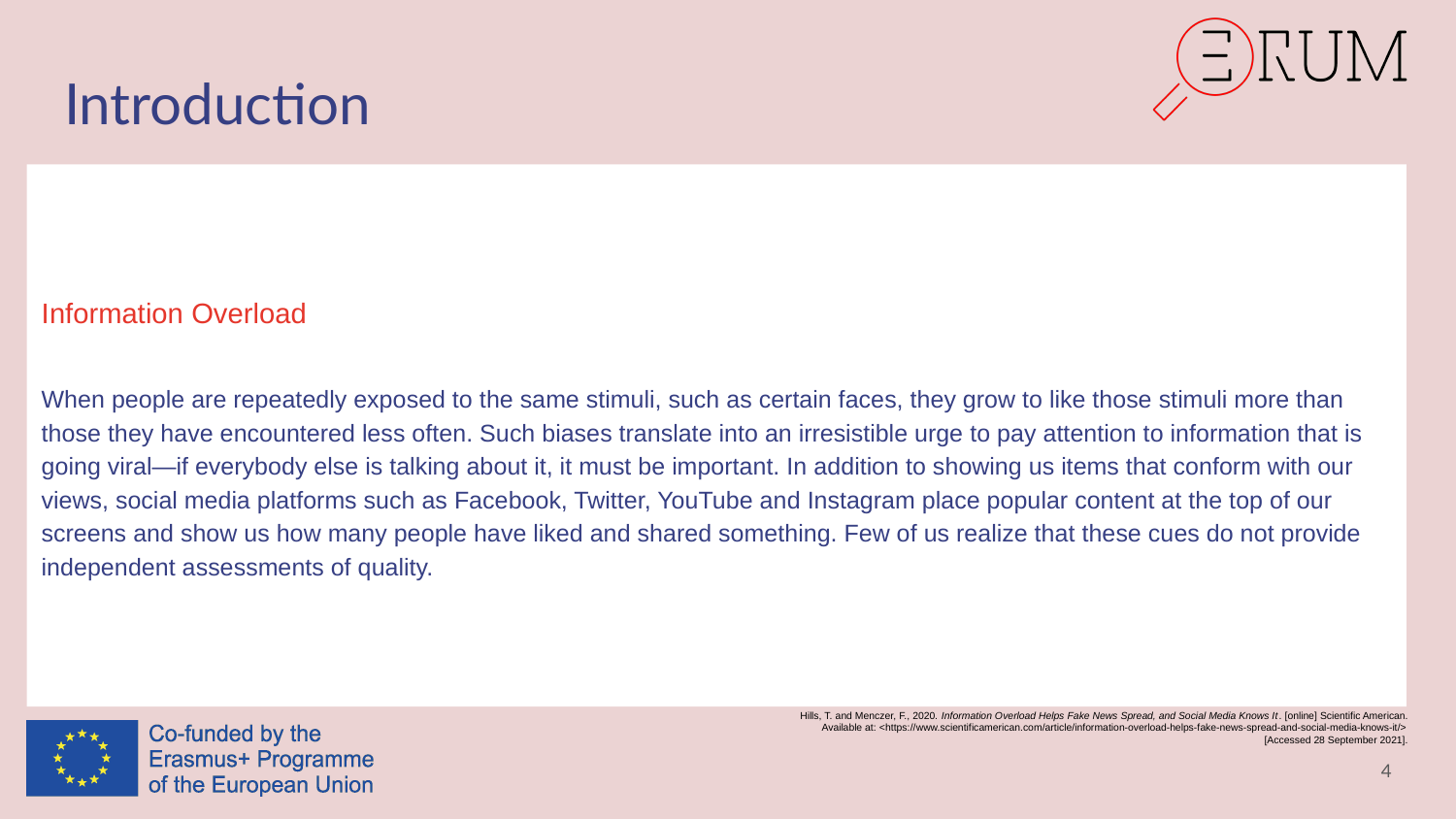

# Introduction
Information Overload

When people are repeatedly exposed to the same stimuli, such as certain faces, they grow to like those stimuli more than those they have encountered less often. Such biases translate into an irresistible urge to pay attention to information that is going viral—if everybody else is talking about it, it must be important. In addition to showing us items that conform with our views, social media platforms such as Facebook, Twitter, YouTube and Instagram place popular content at the top of our screens and show us how many people have liked and shared something. Few of us realize that these cues do not provide independent assessments of quality.
Hills, T. and Menczer, F., 2020. Information Overload Helps Fake News Spread, and Social Media Knows It. [online] Scientific American. Available at: <https://www.scientificamerican.com/article/information-overload-helps-fake-news-spread-and-social-media-knows-it/> [Accessed 28 September 2021].
4